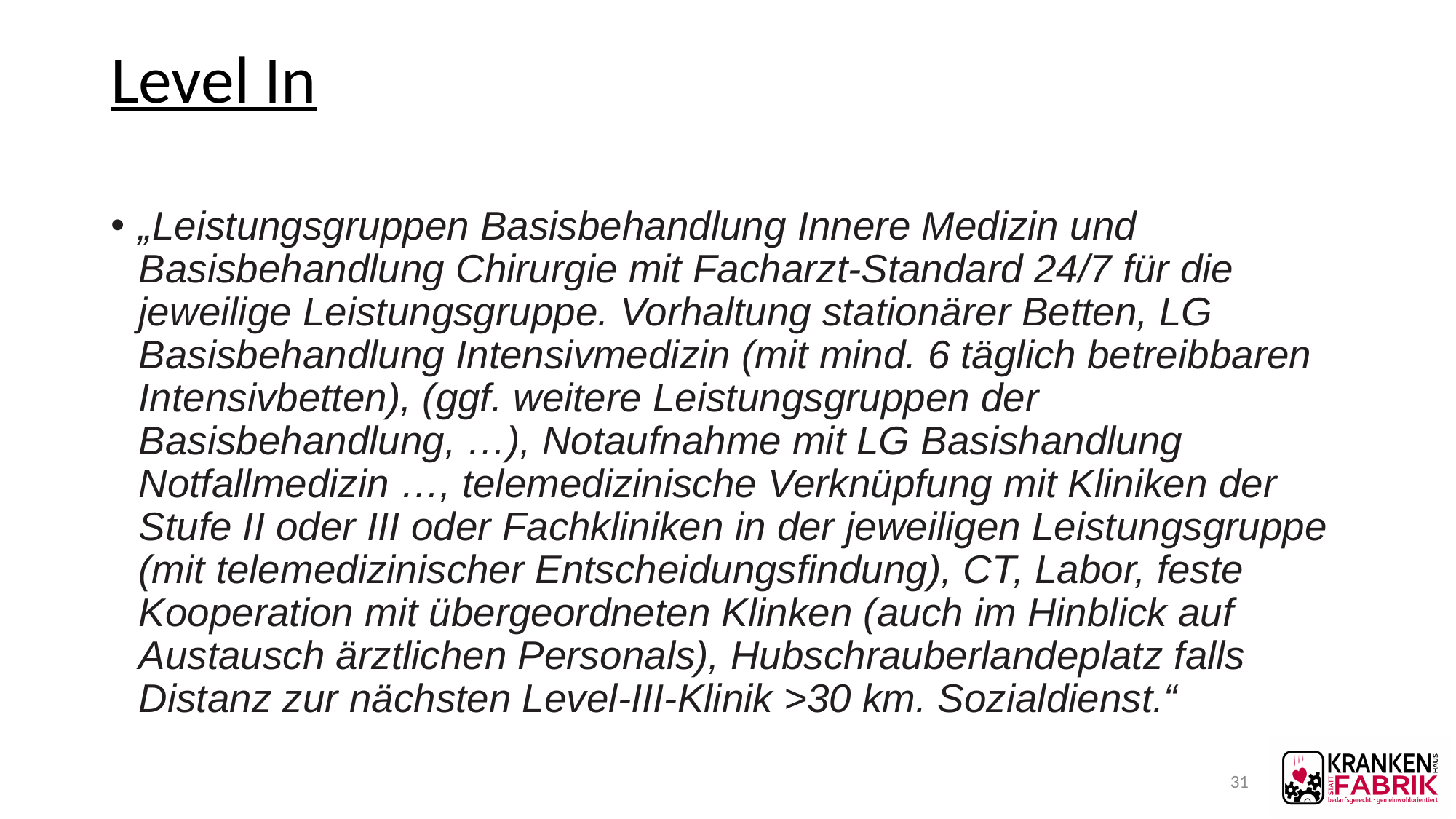

# Level In
„Leistungsgruppen Basisbehandlung Innere Medizin und Basisbehandlung Chirurgie mit Facharzt-Standard 24/7 für die jeweilige Leistungsgruppe. Vorhaltung stationärer Betten, LG Basisbehandlung Intensivmedizin (mit mind. 6 täglich betreibbaren Intensivbetten), (ggf. weitere Leistungsgruppen der Basisbehandlung, …), Notaufnahme mit LG Basishandlung Notfallmedizin …, telemedizinische Verknüpfung mit Kliniken der Stufe II oder III oder Fachkliniken in der jeweiligen Leistungsgruppe (mit telemedizinischer Entscheidungsfindung), CT, Labor, feste Kooperation mit übergeordneten Klinken (auch im Hinblick auf Austausch ärztlichen Personals), Hubschrauberlandeplatz falls Distanz zur nächsten Level-III-Klinik >30 km. Sozialdienst.“
31